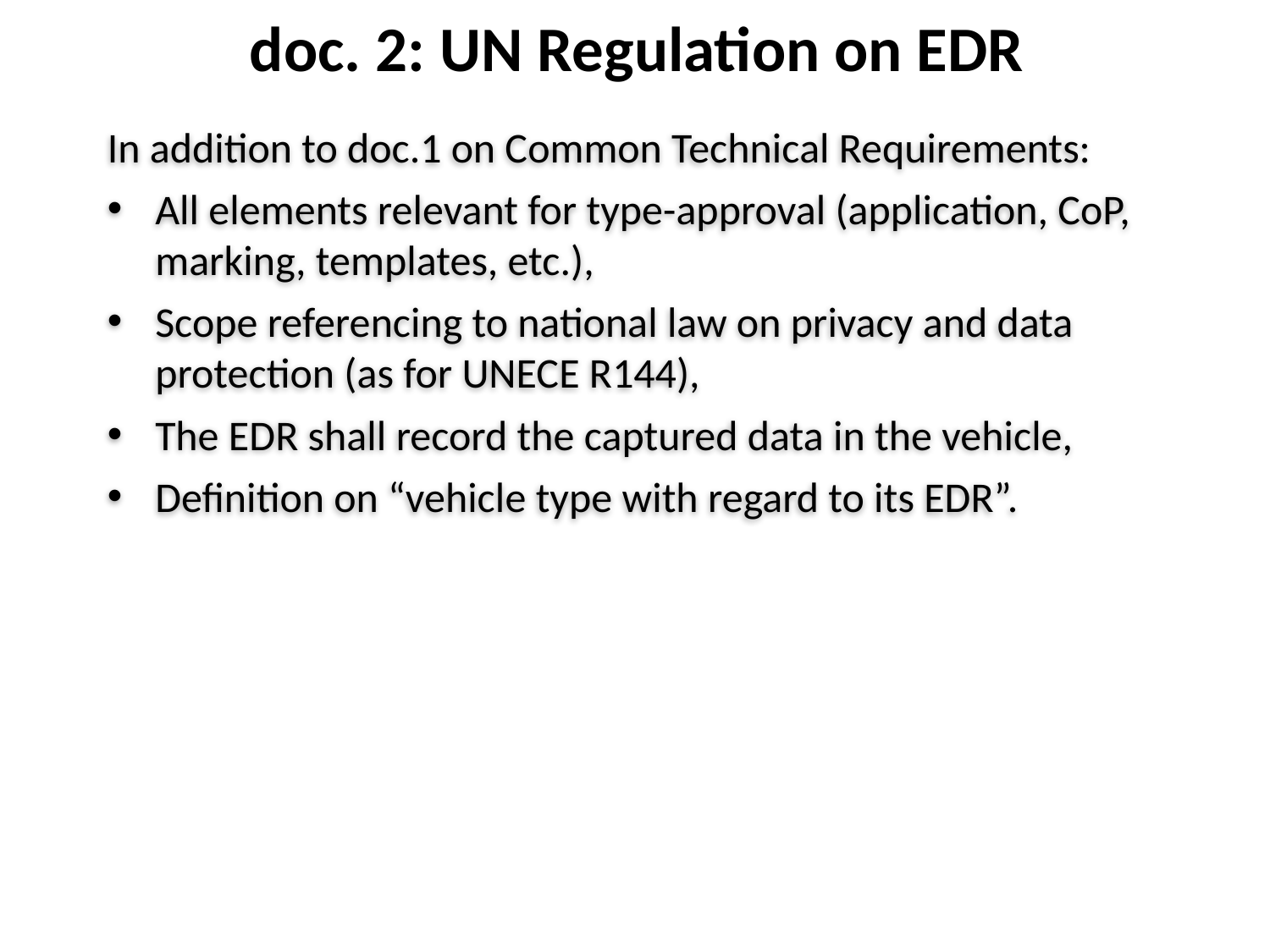

doc. 2: UN Regulation on EDR
In addition to doc.1 on Common Technical Requirements:
All elements relevant for type-approval (application, CoP, marking, templates, etc.),
Scope referencing to national law on privacy and data protection (as for UNECE R144),
The EDR shall record the captured data in the vehicle,
Definition on “vehicle type with regard to its EDR”.